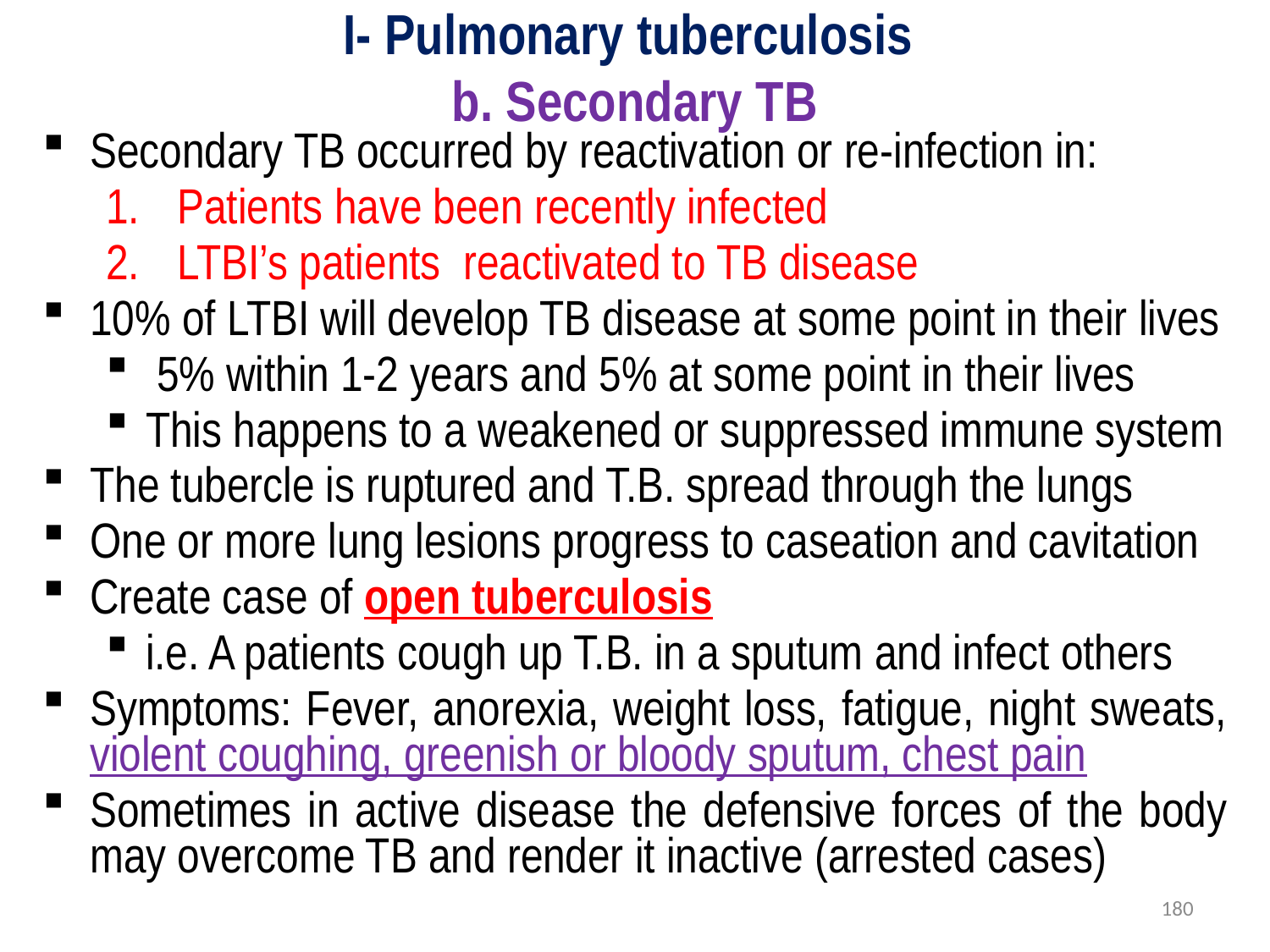

# I- Pulmonary tuberculosis b. Secondary TB
Secondary TB occurred by reactivation or re-infection in:
Patients have been recently infected
LTBI’s patients  reactivated to TB disease
10% of LTBI will develop TB disease at some point in their lives
 5% within 1-2 years and 5% at some point in their lives
This happens to a weakened or suppressed immune system
The tubercle is ruptured and T.B. spread through the lungs
One or more lung lesions progress to caseation and cavitation
Create case of open tuberculosis
i.e. A patients cough up T.B. in a sputum and infect others
Symptoms: Fever, anorexia, weight loss, fatigue, night sweats, violent coughing, greenish or bloody sputum, chest pain
Sometimes in active disease the defensive forces of the body may overcome TB and render it inactive (arrested cases)

180